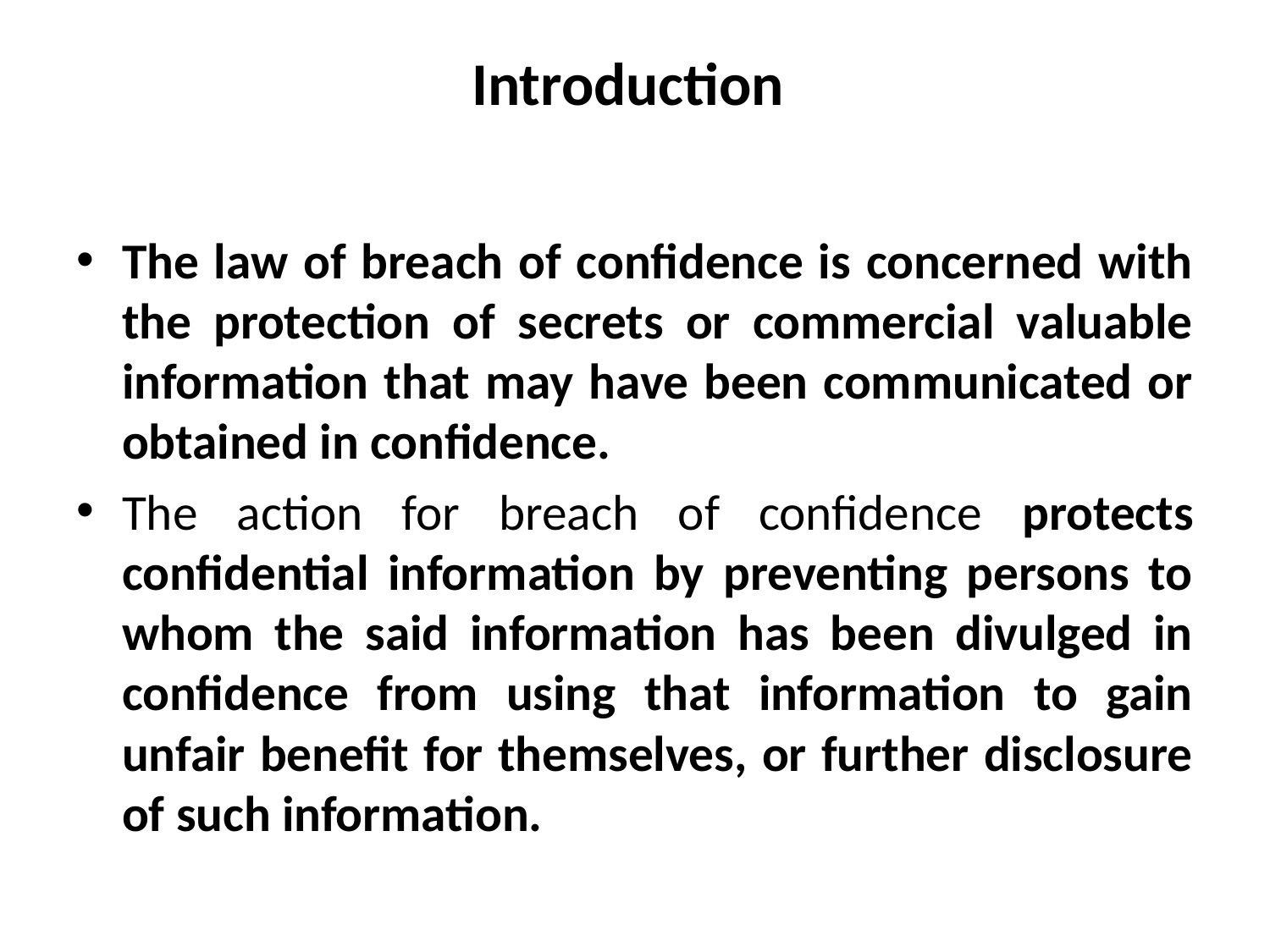

# Introduction
The law of breach of confidence is concerned with the protection of secrets or commercial valuable information that may have been communicated or obtained in confidence.
The action for breach of confidence protects confidential information by preventing persons to whom the said information has been divulged in confidence from using that information to gain unfair benefit for themselves, or further disclosure of such information.